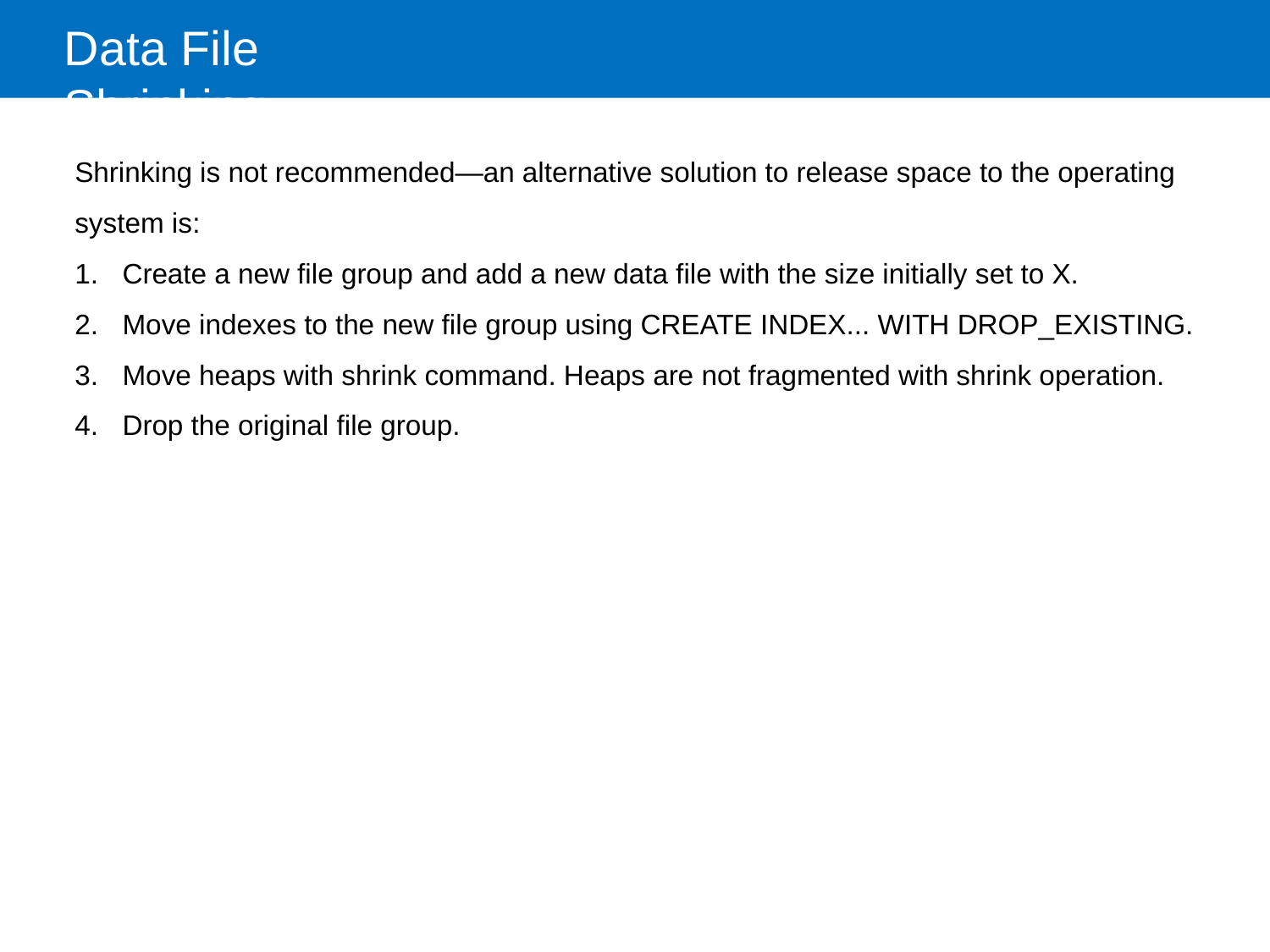

# Data File Shrinking
Shrinking is not recommended—an alternative solution to release space to the operating system is:
Create a new file group and add a new data file with the size initially set to X.
Move indexes to the new file group using CREATE INDEX... WITH DROP_EXISTING.
Move heaps with shrink command. Heaps are not fragmented with shrink operation.
Drop the original file group.